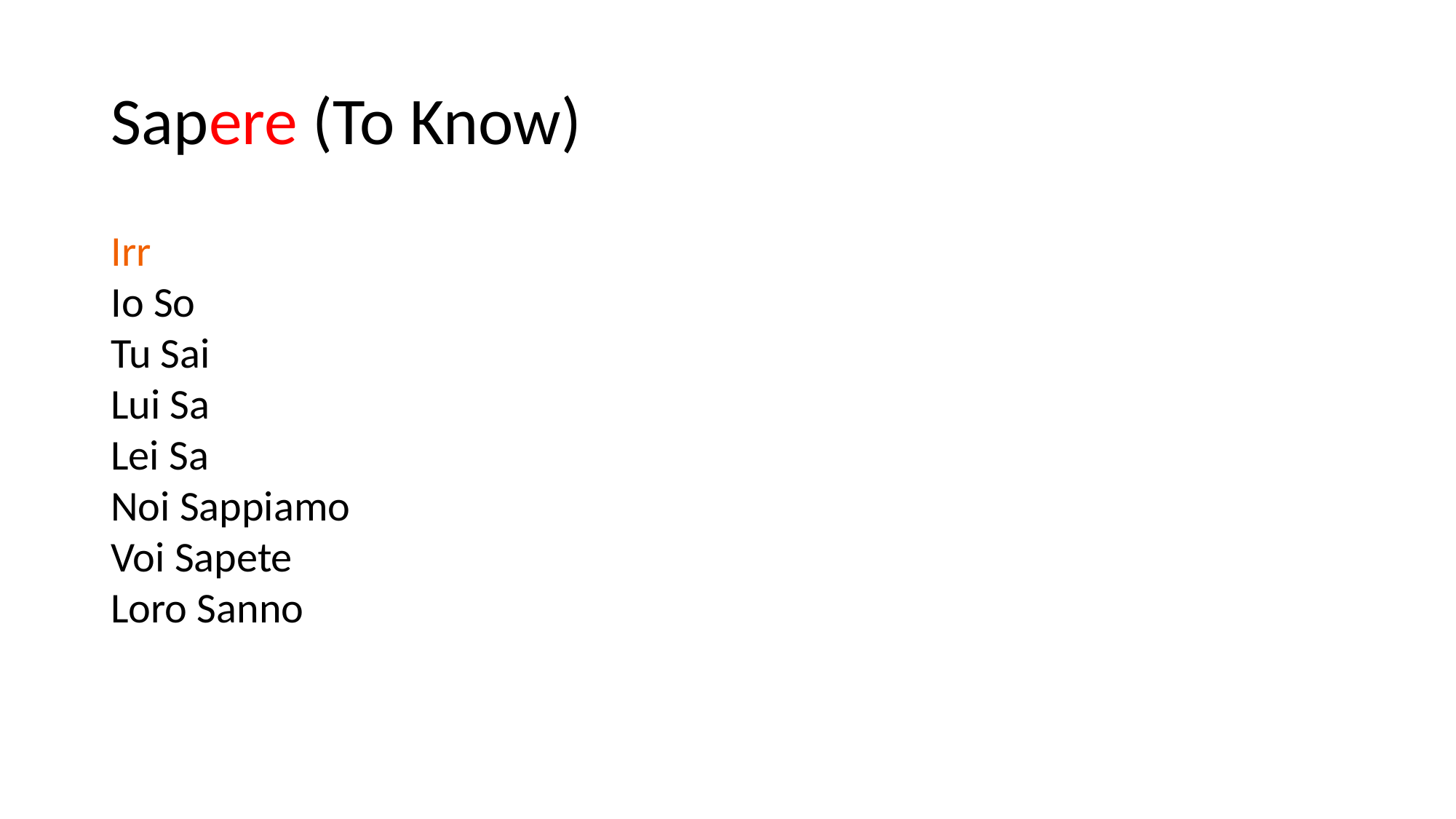

# Sapere (To Know)
Irr
Io So
Tu Sai
Lui Sa
Lei Sa
Noi Sappiamo
Voi Sapete
Loro Sanno